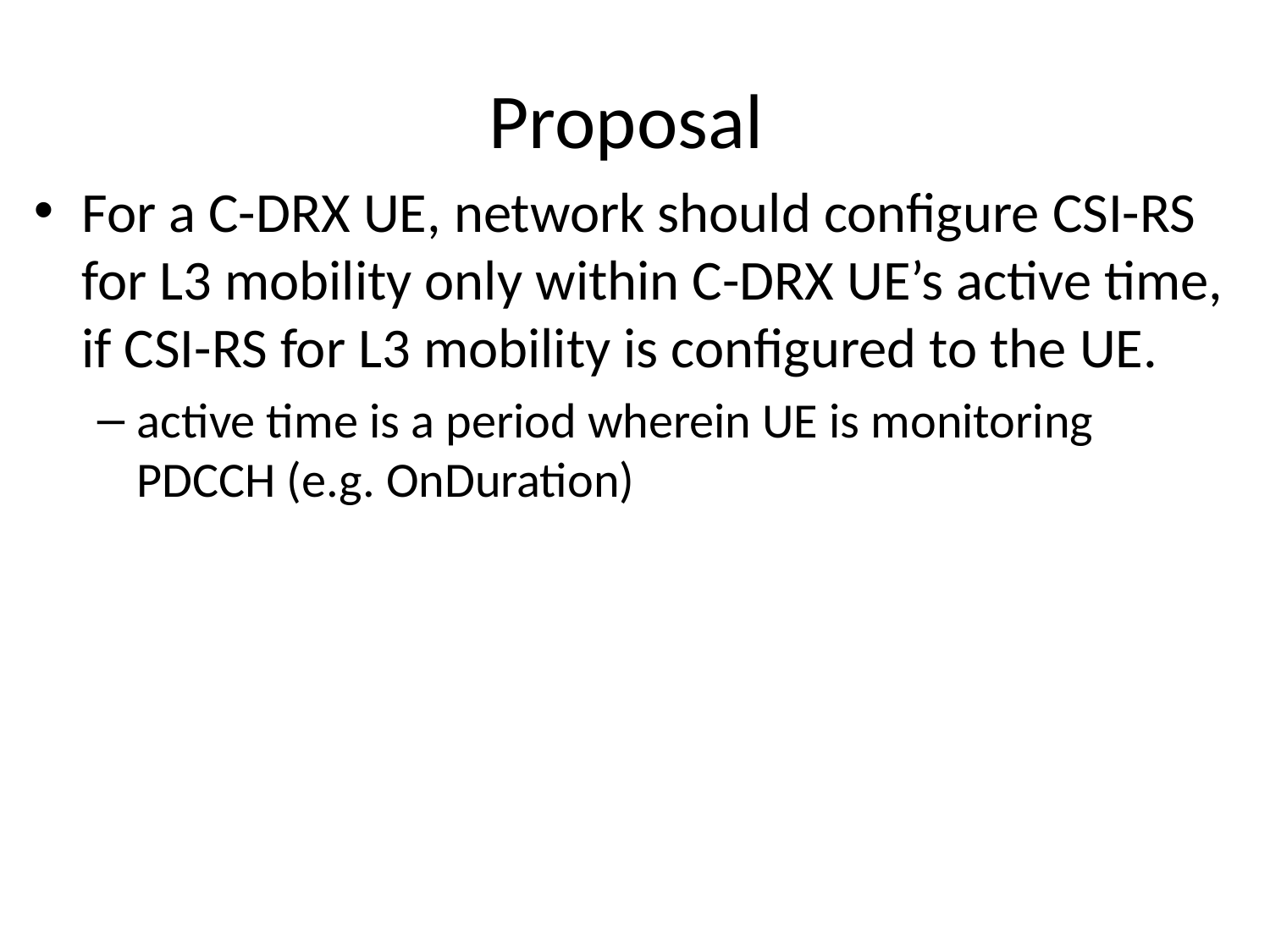

# Proposal
For a C-DRX UE, network should configure CSI-RS for L3 mobility only within C-DRX UE’s active time, if CSI-RS for L3 mobility is configured to the UE.
active time is a period wherein UE is monitoring PDCCH (e.g. OnDuration)